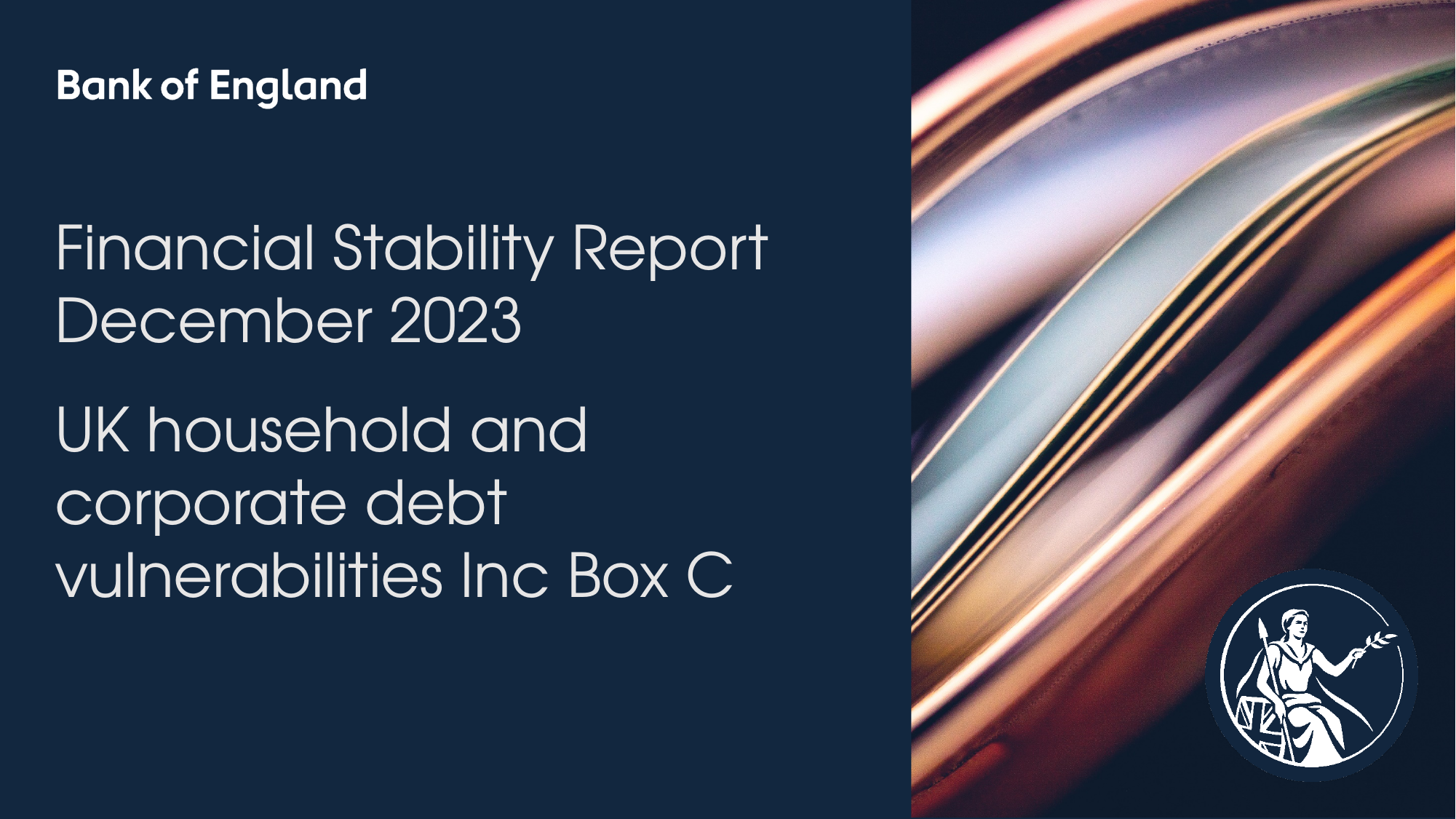

Financial Stability Report
December 2023
UK household and corporate debt vulnerabilities Inc Box C